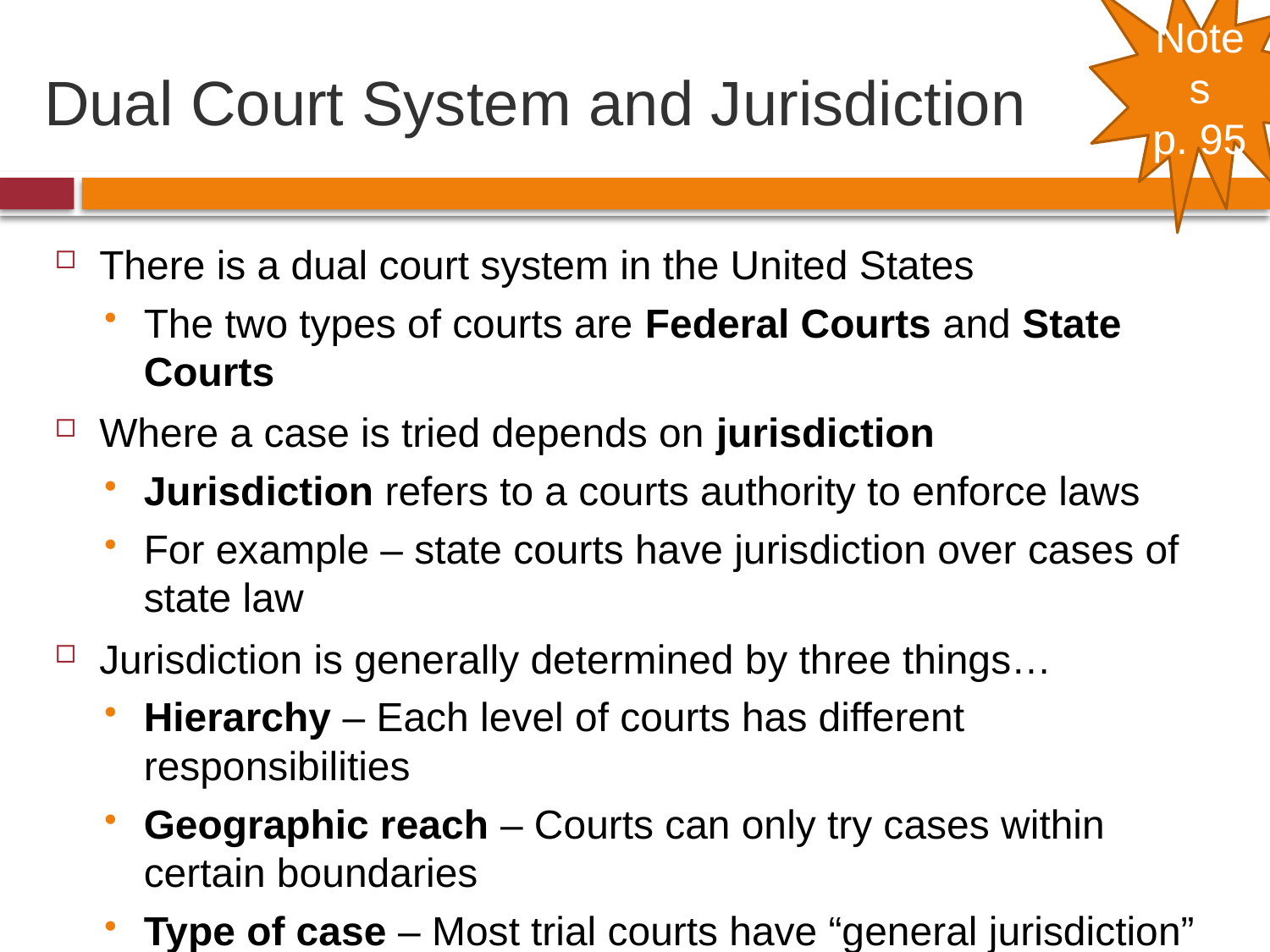

Notes
p. 95
# Dual Court System and Jurisdiction
There is a dual court system in the United States
The two types of courts are Federal Courts and State Courts
Where a case is tried depends on jurisdiction
Jurisdiction refers to a courts authority to enforce laws
For example – state courts have jurisdiction over cases of state law
Jurisdiction is generally determined by three things…
Hierarchy – Each level of courts has different responsibilities
Geographic reach – Courts can only try cases within certain boundaries
Type of case – Most trial courts have “general jurisdiction” and can try cases dealing with many subjects but other courts are specialized (traffic court, bankruptcy court, etc.)